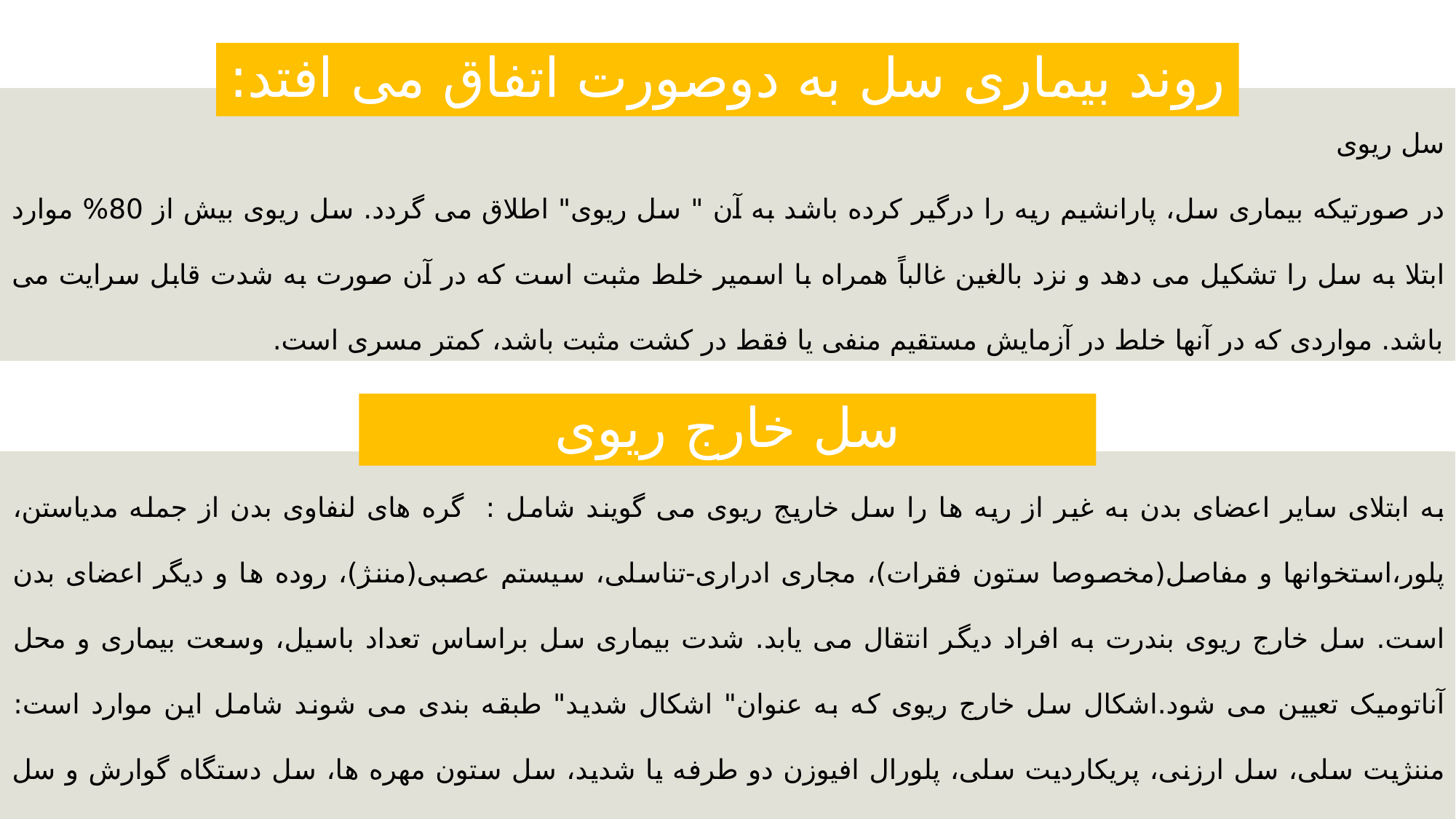

روند بیماری سل به دوصورت اتفاق می افتد:
سل ریوی
در صورتیکه بیماری سل، پارانشیم ریه را درگیر کرده باشد به آن " سل ریوی" اطلاق می گردد. سل ریوی بیش از 80% موارد ابتلا به سل را تشکیل می دهد و نزد بالغین غالباً همراه با اسمیر خلط مثبت است که در آن صورت به شدت قابل سرایت می باشد. مواردی که در آنها خلط در آزمایش مستقیم منفی یا فقط در کشت مثبت باشد، کمتر مسری است.
سل خارج ریوی
به ابتلای سایر اعضای بدن به غیر از ریه ها را سل خاریج ریوی می گویند شامل :  گره های لنفاوی بدن از جمله مدیاستن، پلور،استخوانها و مفاصل(مخصوصا ستون فقرات)، مجاری ادراری-تناسلی، سیستم عصبی(مننژ)، روده ها و دیگر اعضای بدن است. سل خارج ریوی بندرت به افراد دیگر انتقال می یابد. شدت بیماری سل براساس تعداد باسیل، وسعت بیماری و محل آناتومیک تعیین می شود.اشکال سل خارج ریوی که به عنوان" اشکال شدید" طبقه بندی می شوند شامل این موارد است: مننژیت سلی، سل ارزنی، پریکاردیت سلی، پلورال افیوزن دو طرفه یا شدید، سل ستون مهره ها، سل دستگاه گوارش و سل دستگاه ادراری تناسلی.